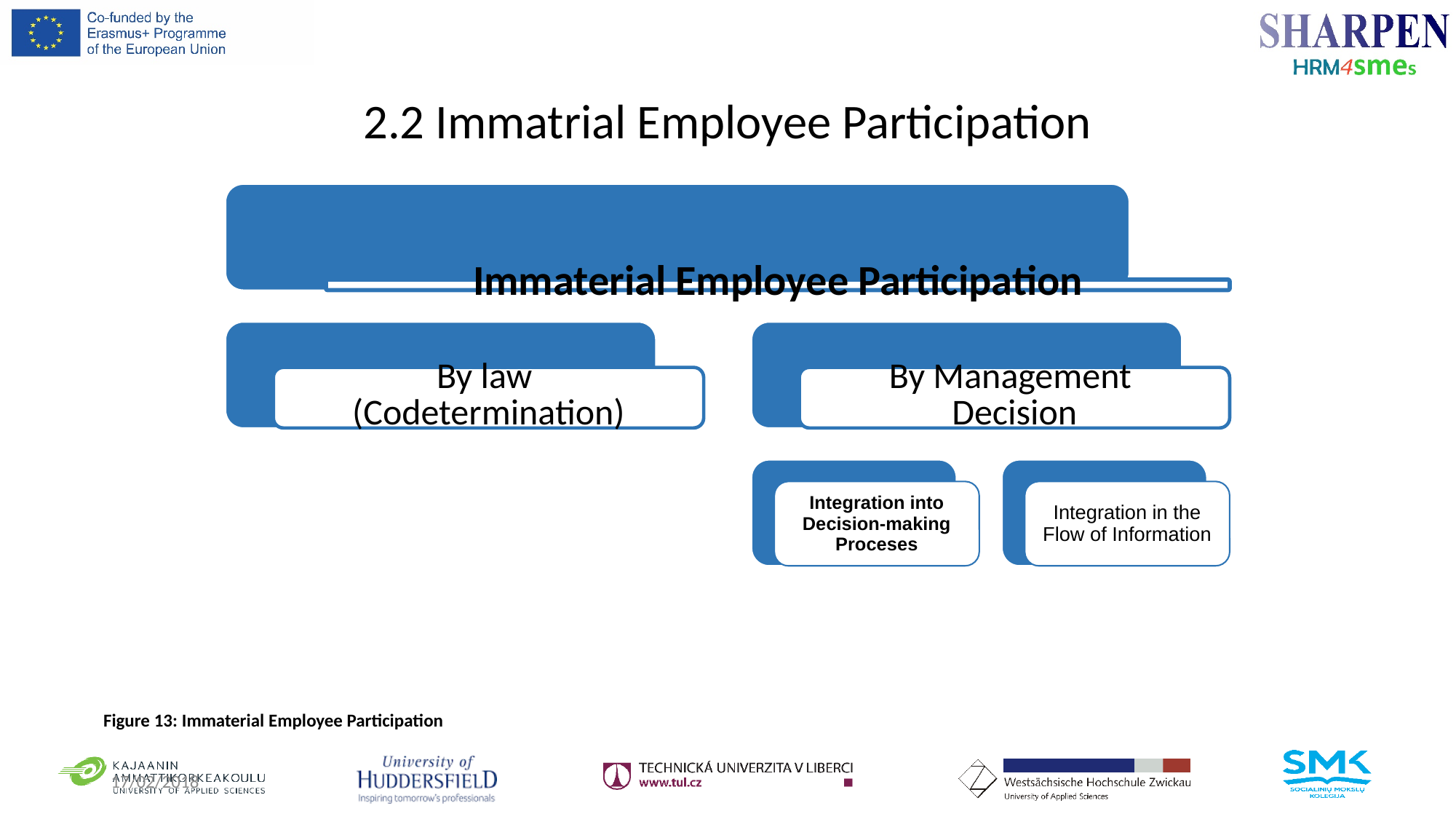

# 2.2 Immatrial Employee Participation
Immaterial Employee Participation
By law
(Codetermination)
By Management
Decision
Integration into Decision-making Proceses
Integration in the Flow of Information
Figure 13: Immaterial Employee Participation
17/02/2018
Prof. Dr. Horst Muschol
17